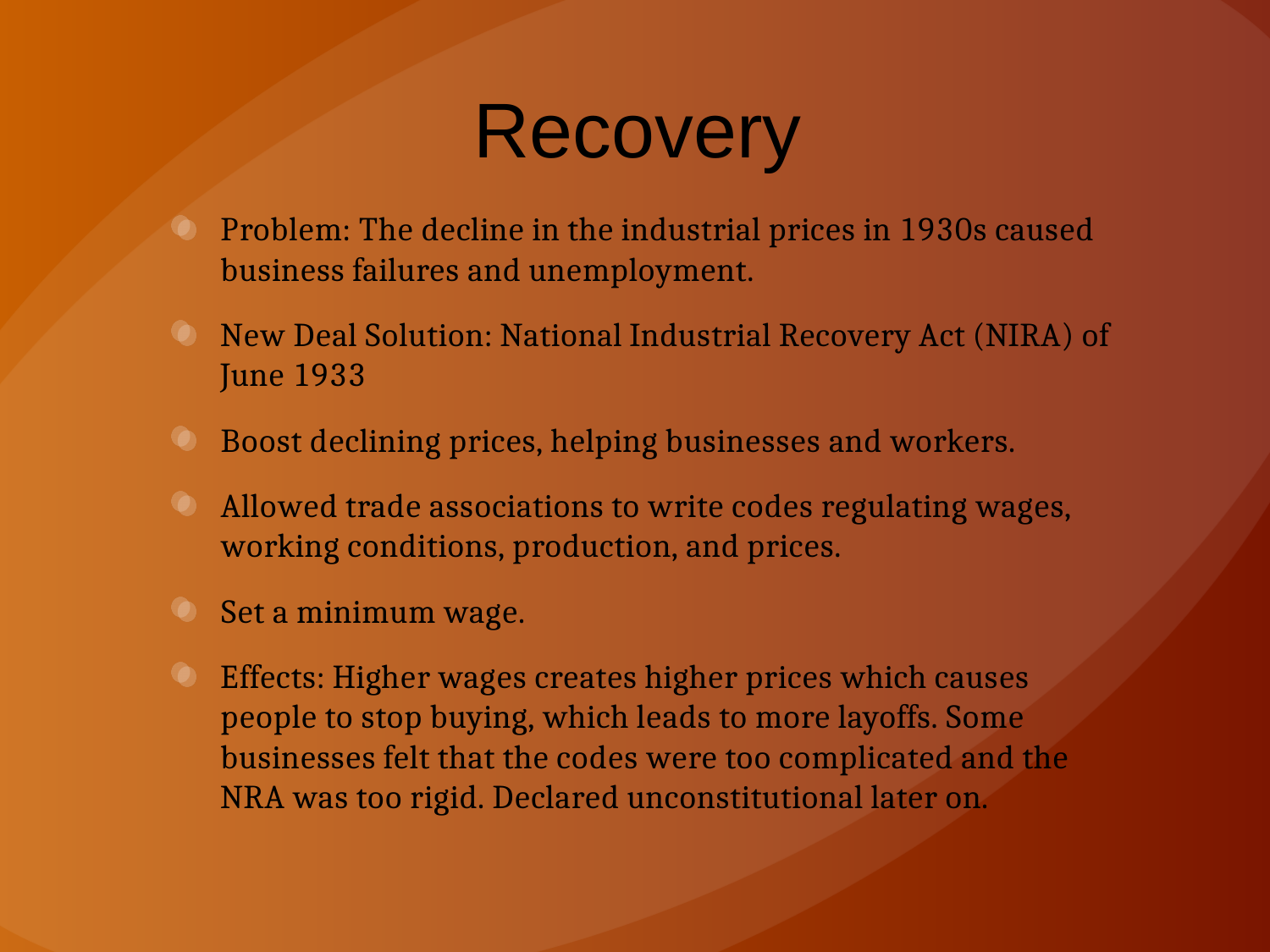

# Recovery
Problem: The decline in the industrial prices in 1930s caused business failures and unemployment.
New Deal Solution: National Industrial Recovery Act (NIRA) of June 1933
Boost declining prices, helping businesses and workers.
Allowed trade associations to write codes regulating wages, working conditions, production, and prices.
Set a minimum wage.
Effects: Higher wages creates higher prices which causes people to stop buying, which leads to more layoffs. Some businesses felt that the codes were too complicated and the NRA was too rigid. Declared unconstitutional later on.